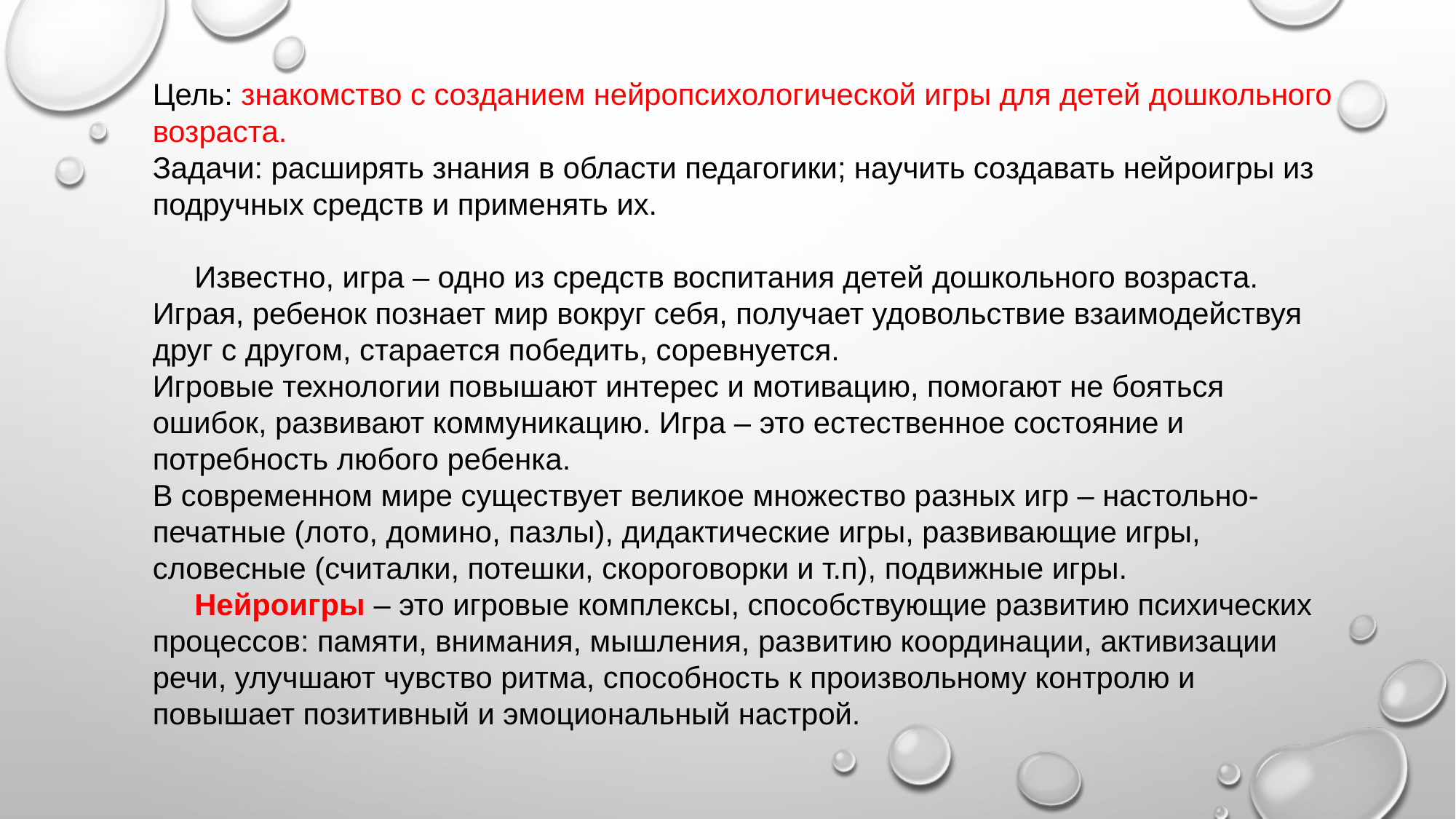

Цель: знакомство с созданием нейропсихологической игры для детей дошкольного возраста.
Задачи: расширять знания в области педагогики; научить создавать нейроигры из подручных средств и применять их.

     Известно, игра – одно из средств воспитания детей дошкольного возраста. Играя, ребенок познает мир вокруг себя, получает удовольствие взаимодействуя друг с другом, старается победить, соревнуется.
Игровые технологии повышают интерес и мотивацию, помогают не бояться ошибок, развивают коммуникацию. Игра – это естественное состояние и потребность любого ребенка.
В современном мире существует великое множество разных игр – настольно-печатные (лото, домино, пазлы), дидактические игры, развивающие игры, словесные (считалки, потешки, скороговорки и т.п), подвижные игры.
     Нейроигры – это игровые комплексы, способствующие развитию психических процессов: памяти, внимания, мышления, развитию координации, активизации речи, улучшают чувство ритма, способность к произвольному контролю и повышает позитивный и эмоциональный настрой.